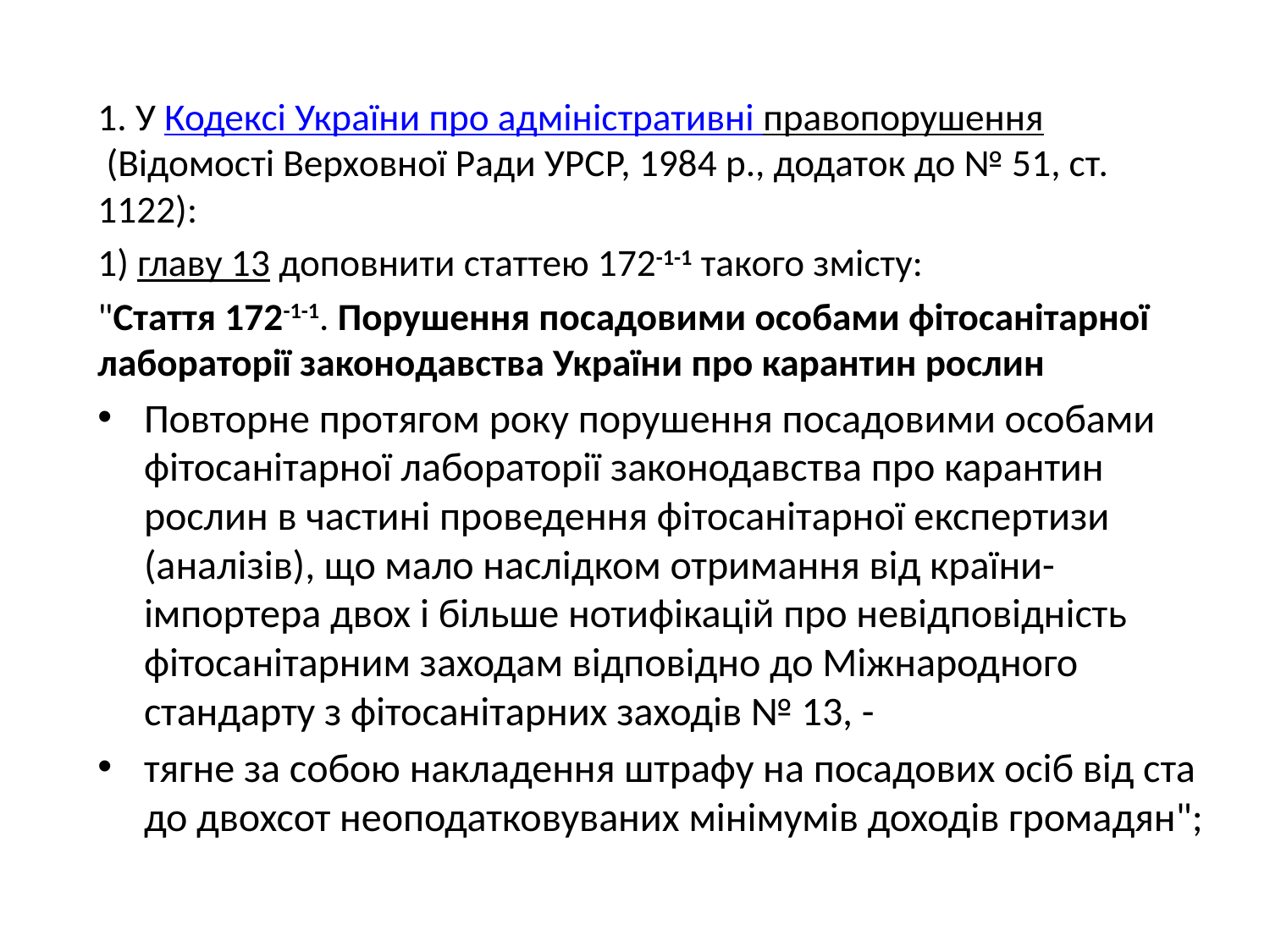

1. У Кодексі України про адміністративні правопорушення (Відомості Верховної Ради УРСР, 1984 р., додаток до № 51, ст. 1122):
1) главу 13 доповнити статтею 172-1-1 такого змісту:
"Стаття 172-1-1. Порушення посадовими особами фітосанітарної лабораторії законодавства України про карантин рослин
Повторне протягом року порушення посадовими особами фітосанітарної лабораторії законодавства про карантин рослин в частині проведення фітосанітарної експертизи (аналізів), що мало наслідком отримання від країни-імпортера двох і більше нотифікацій про невідповідність фітосанітарним заходам відповідно до Міжнародного стандарту з фітосанітарних заходів № 13, -
тягне за собою накладення штрафу на посадових осіб від ста до двохсот неоподатковуваних мінімумів доходів громадян";